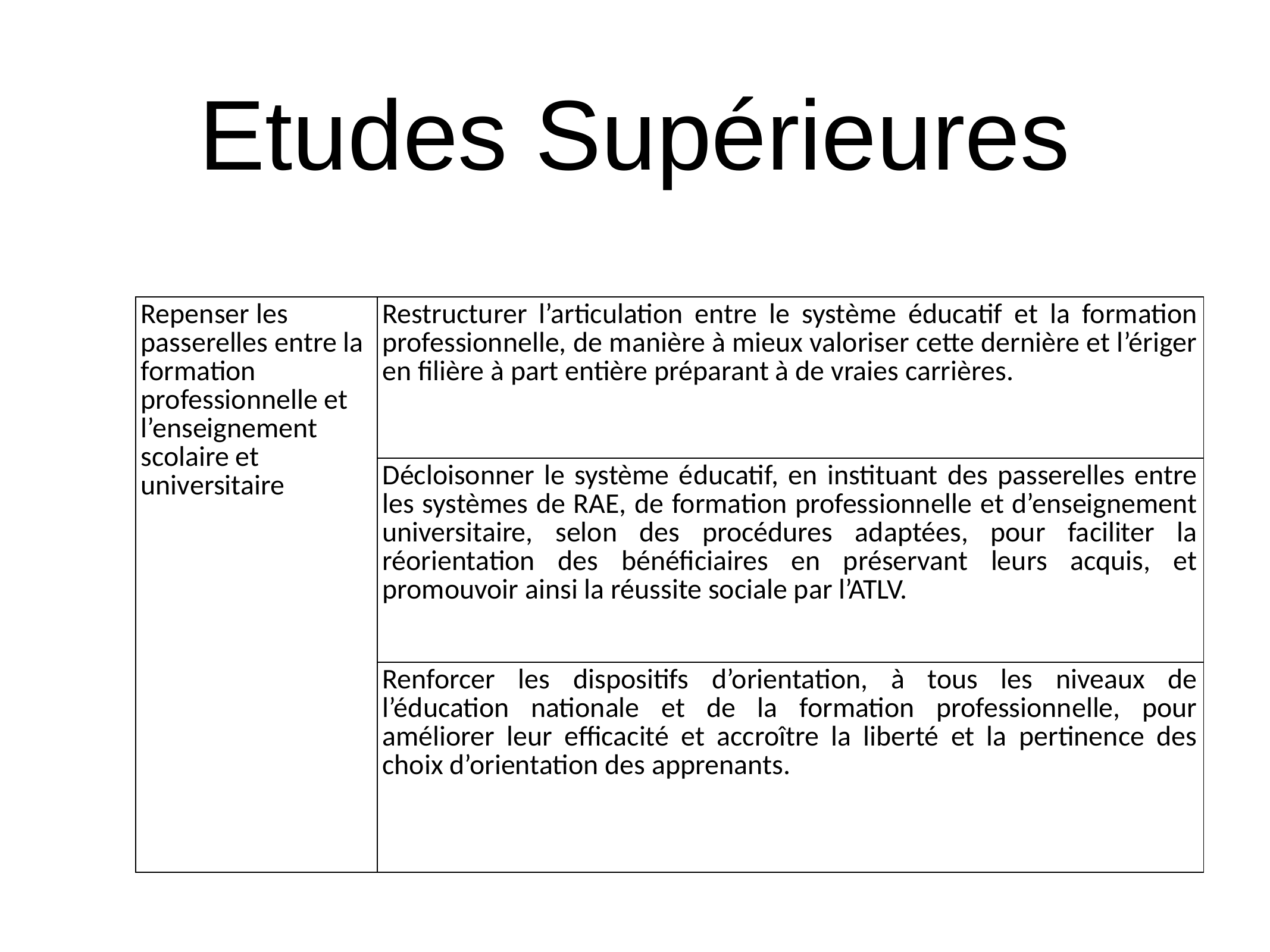

# Etudes Supérieures
| Repenser les passerelles entre la formation professionnelle et l’enseignement scolaire et universitaire | Restructurer l’articulation entre le système éducatif et la formation professionnelle, de manière à mieux valoriser cette dernière et l’ériger en filière à part entière préparant à de vraies carrières. |
| --- | --- |
|  | Décloisonner le système éducatif, en instituant des passerelles entre les systèmes de RAE, de formation professionnelle et d’enseignement universitaire, selon des procédures adaptées, pour faciliter la réorientation des bénéficiaires en préservant leurs acquis, et promouvoir ainsi la réussite sociale par l’ATLV. |
|  | Renforcer les dispositifs d’orientation, à tous les niveaux de l’éducation nationale et de la formation professionnelle, pour améliorer leur efficacité et accroître la liberté et la pertinence des choix d’orientation des apprenants. |